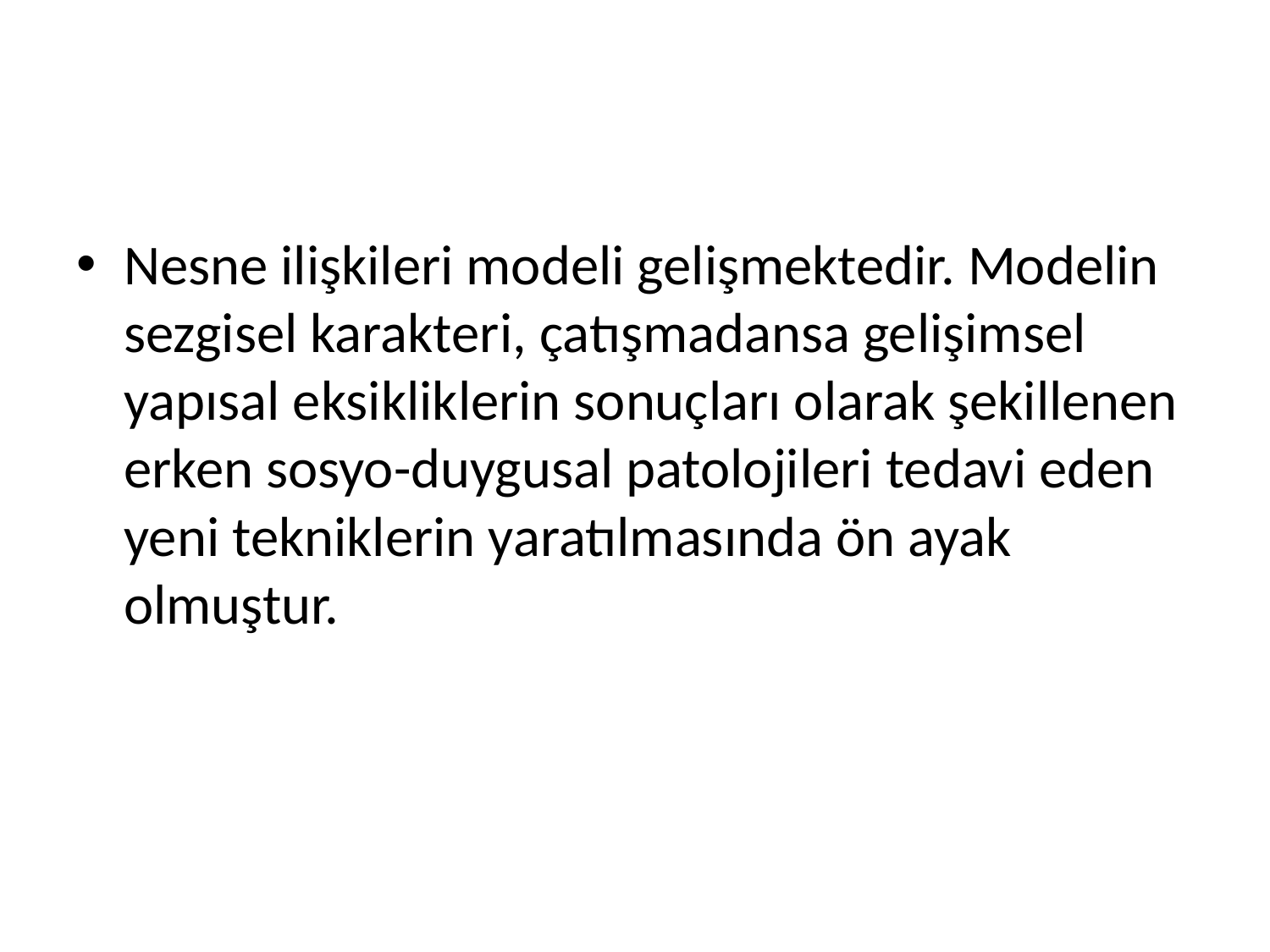

#
Nesne ilişkileri modeli gelişmektedir. Modelin sezgisel karakteri, çatışmadansa gelişimsel yapısal eksikliklerin sonuçları olarak şekillenen erken sosyo-duygusal patolojileri tedavi eden yeni tekniklerin yaratılmasında ön ayak olmuştur.